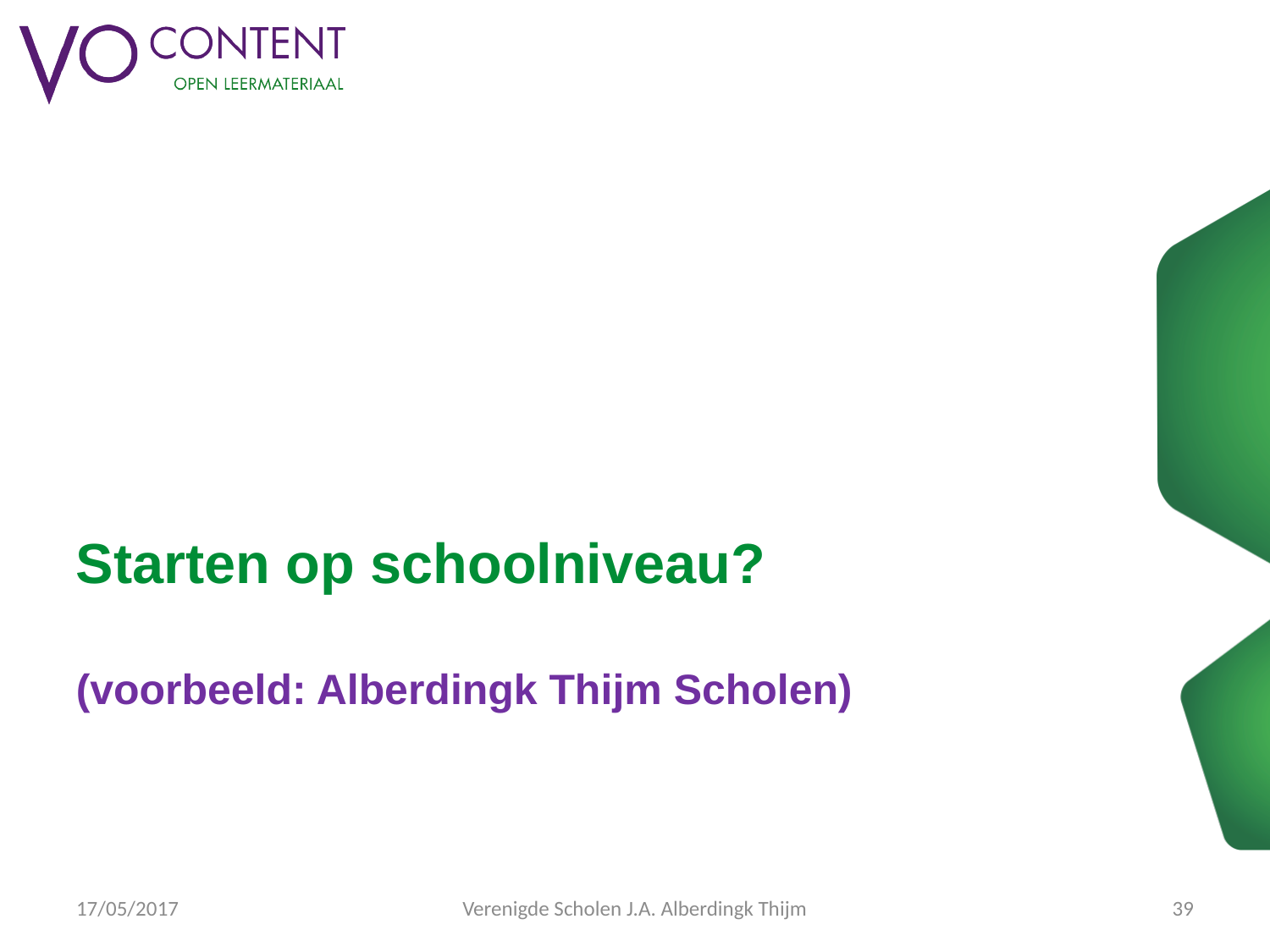

Starten op schoolniveau?

(voorbeeld: Alberdingk Thijm Scholen)

17/05/2017
Verenigde Scholen J.A. Alberdingk Thijm
39